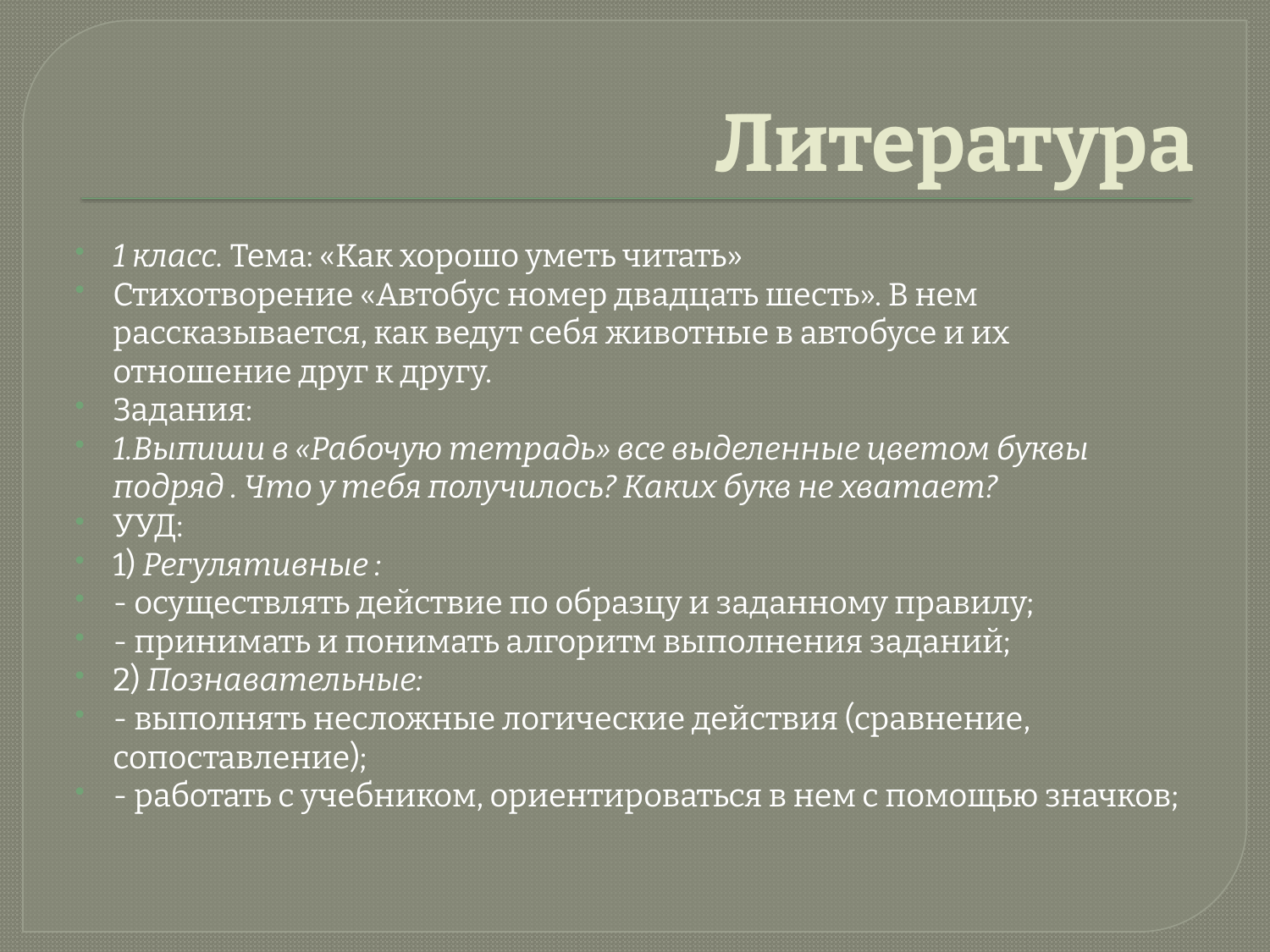

# Литература
1 класс. Тема: «Как хорошо уметь читать»
Стихотворение «Автобус номер двадцать шесть». В нем рассказывается, как ведут себя животные в автобусе и их отношение друг к другу.
Задания:
1.Выпиши в «Рабочую тетрадь» все выделенные цветом буквы подряд . Что у тебя получилось? Каких букв не хватает?
УУД:
1) Регулятивные :
- осуществлять действие по образцу и заданному правилу;
- принимать и понимать алгоритм выполнения заданий;
2) Познавательные:
- выполнять несложные логические действия (сравнение, сопоставление);
- работать с учебником, ориентироваться в нем с помощью значков;